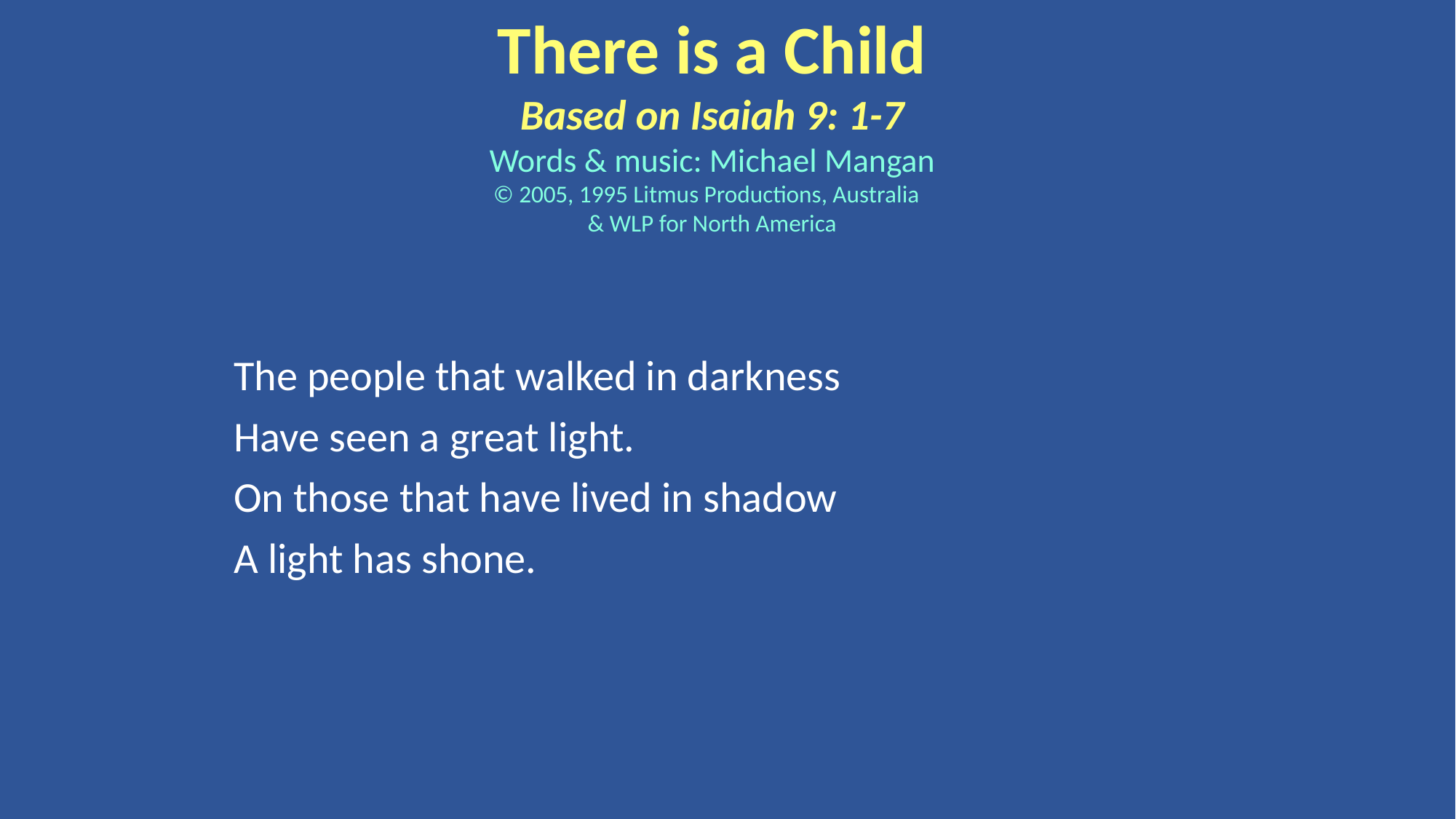

There is a Child
Based on Isaiah 9: 1-7
Words & music: Michael Mangan
© 2005, 1995 Litmus Productions, Australia
& WLP for North America
The people that walked in darkness
Have seen a great light.
On those that have lived in shadow
A light has shone.